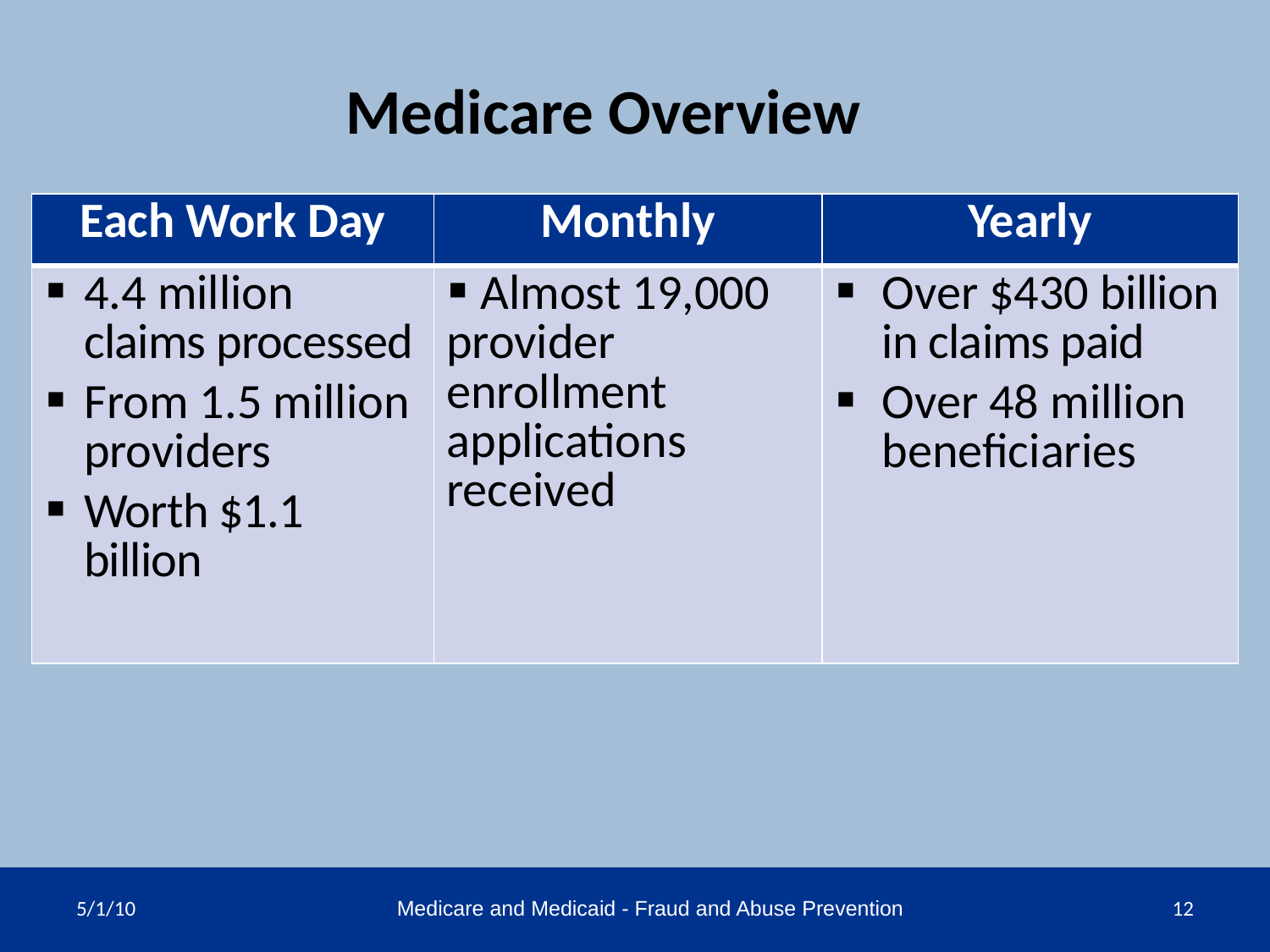

# Medicare Overview
| Each Work Day | Monthly | Yearly |
| --- | --- | --- |
| 4.4 million claims processed From 1.5 million providers Worth $1.1 billion | Almost 19,000 provider enrollment applications received | Over $430 billion in claims paid Over 48 million beneficiaries |
5/1/10
Medicare and Medicaid - Fraud and Abuse Prevention
12